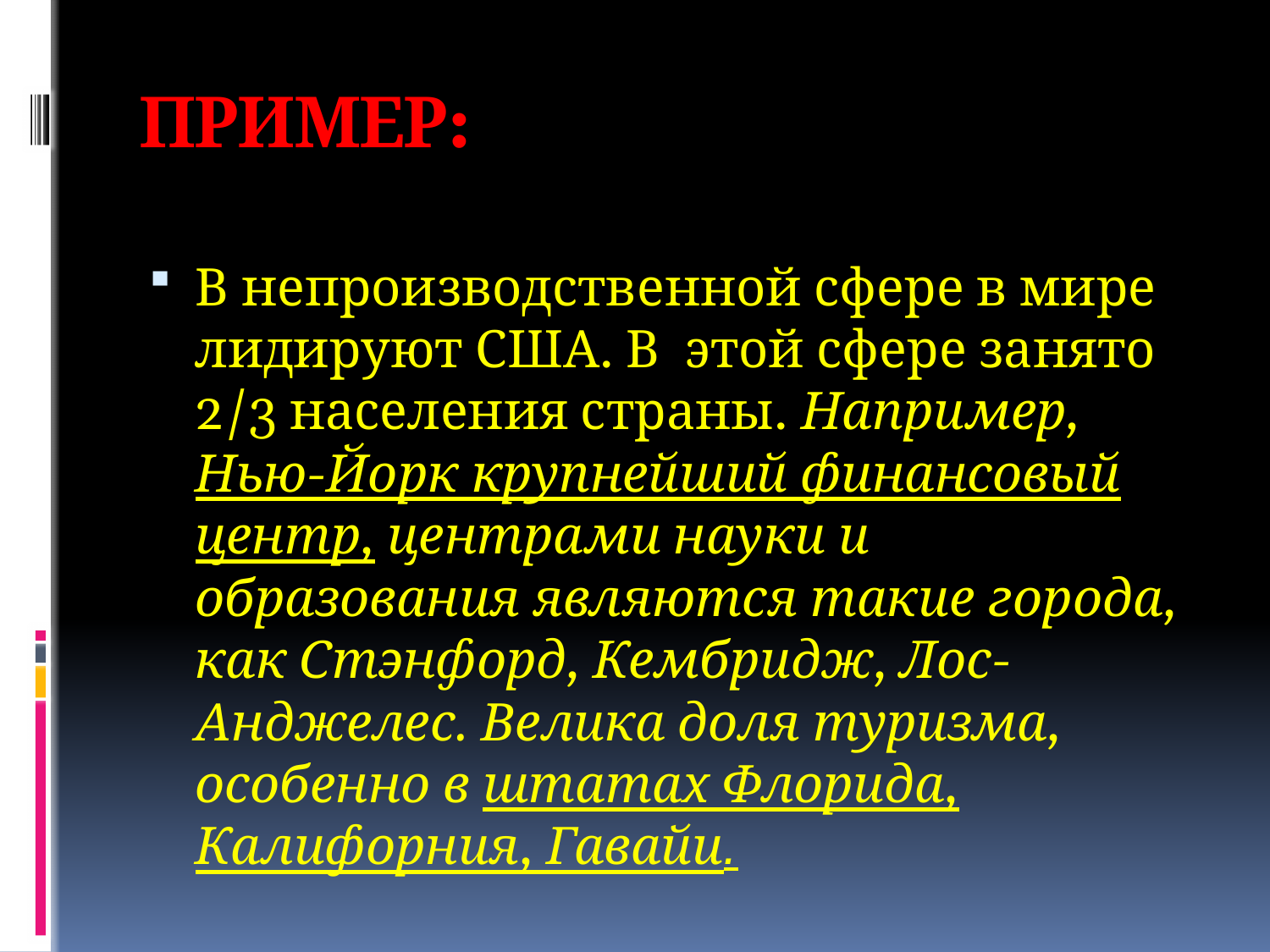

# ПРИМЕР:
В непроизводственной сфере в мире лидируют США. В  этой сфере занято 2/3 населения страны. Например, Нью-Йорк крупнейший финансовый центр, центрами науки и образования являются такие города, как Стэнфорд, Кембридж, Лос-Анджелес. Велика доля туризма, особенно в штатах Флорида, Калифорния, Гавайи.